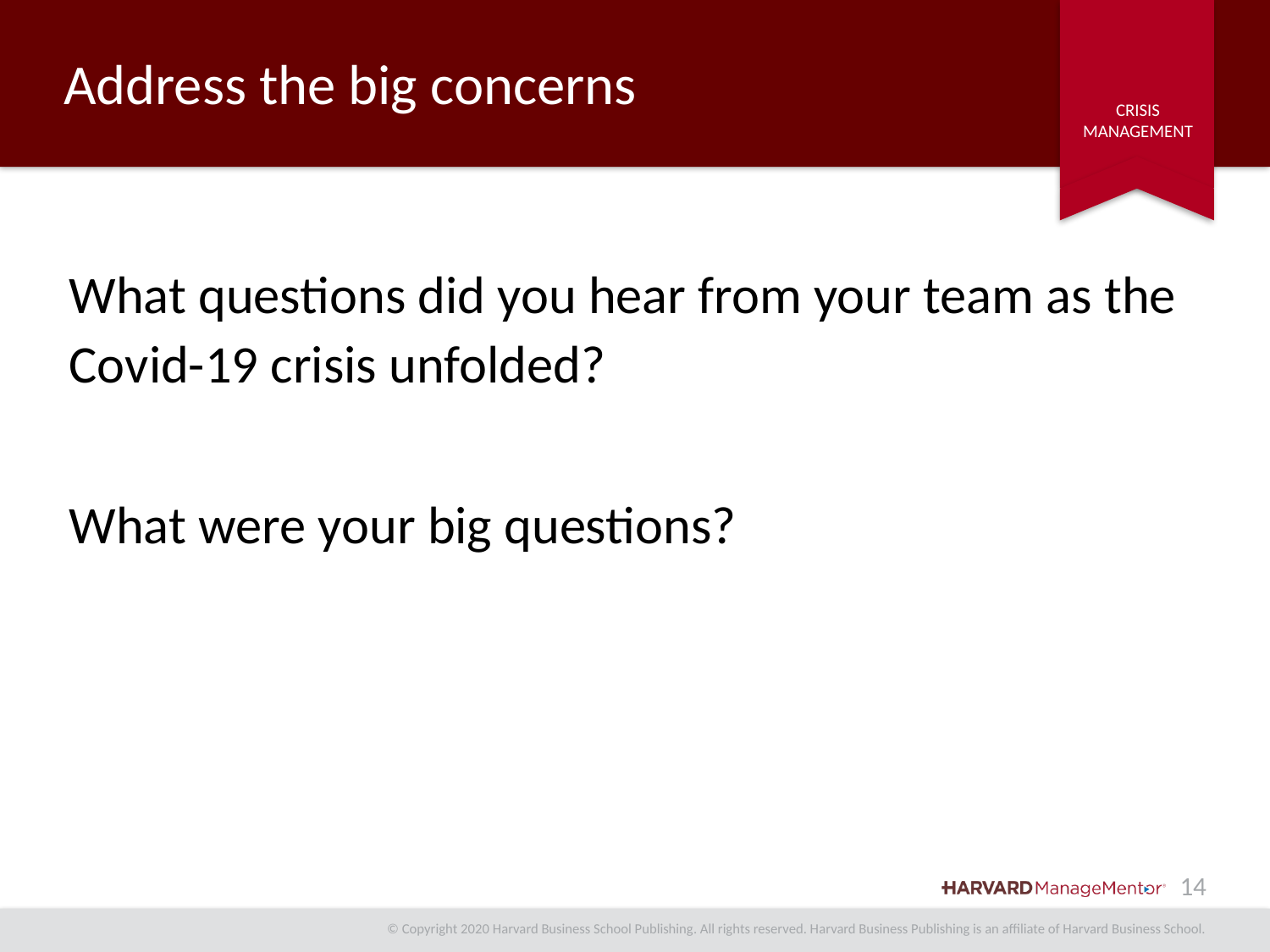

# Address the big concerns
What questions did you hear from your team as the Covid-19 crisis unfolded?

What were your big questions?